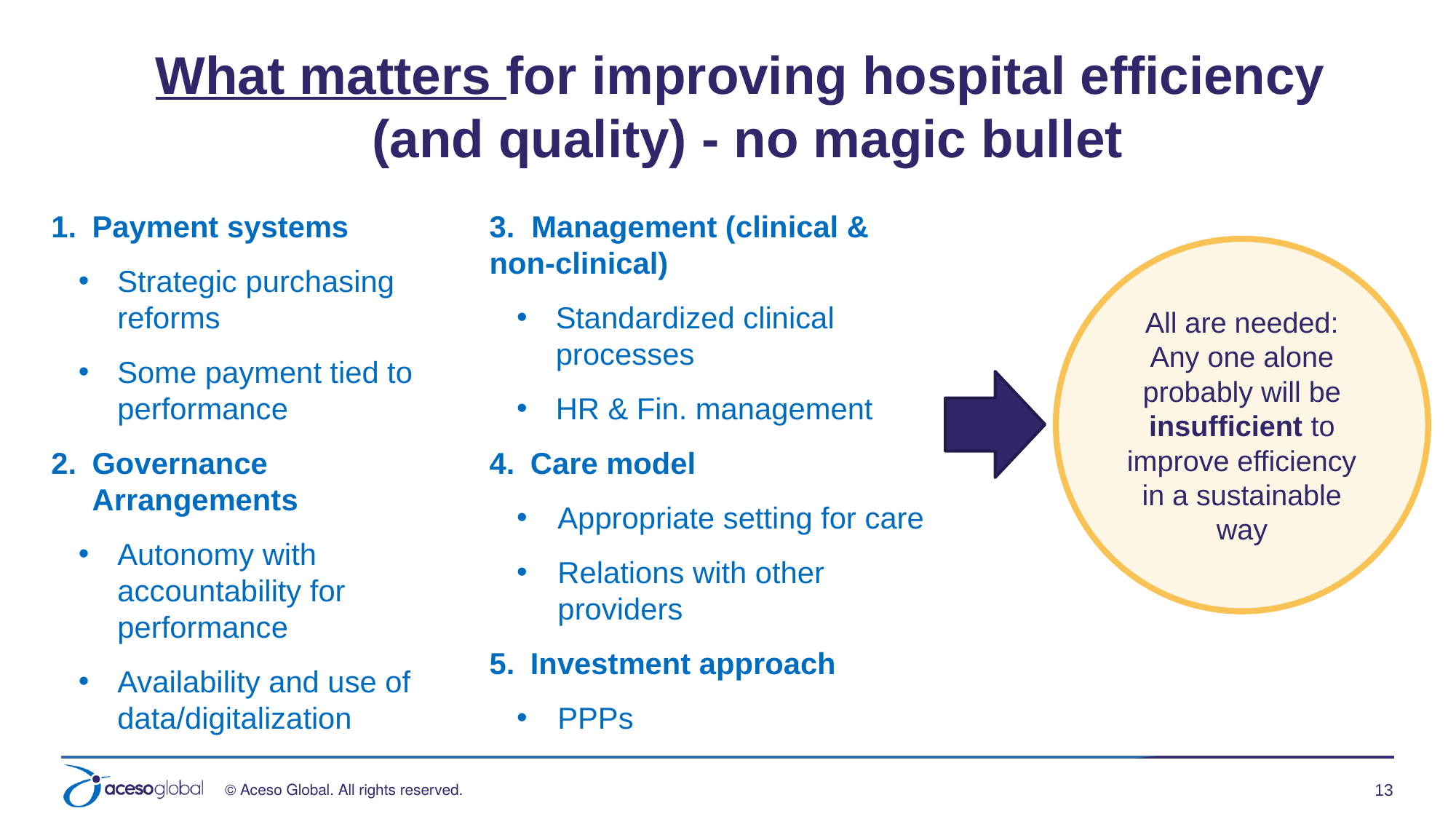

# What matters for improving hospital efficiency (and quality) - no magic bullet
Payment systems
Strategic purchasing reforms
Some payment tied to performance
Governance Arrangements
Autonomy with accountability for performance
Availability and use of data/digitalization

3.  Management (clinical & non-clinical)
Standardized clinical processes
HR & Fin. management
Care model
Appropriate setting for care
Relations with other providers
Investment approach
PPPs
All are needed: Any one alone probably will be insufficient to improve efficiency in a sustainable way

13